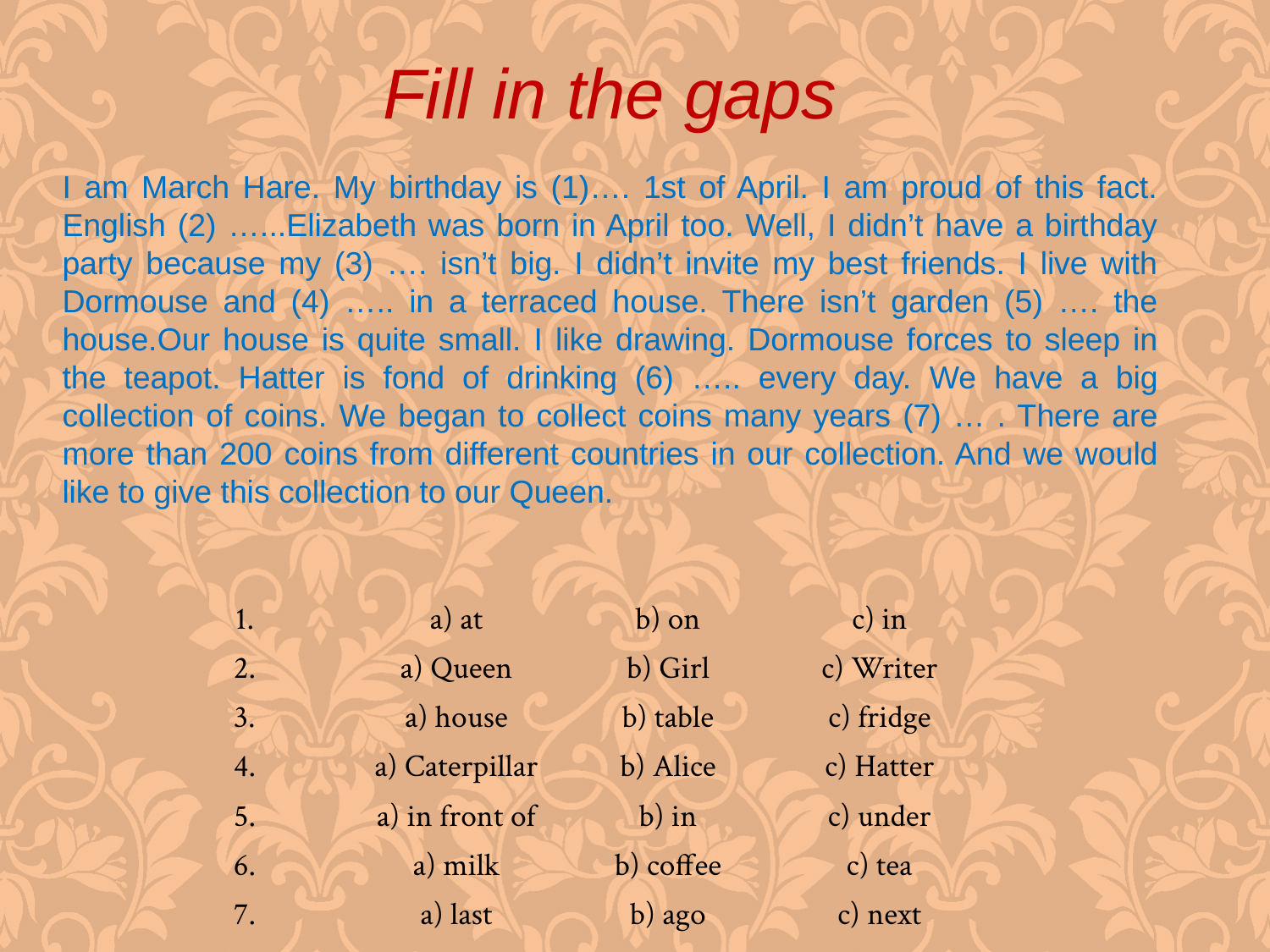

Fill in the gaps

I am March Hare. My birthday is (1)…. 1st of April. I am proud of this fact. English (2) …...Elizabeth was born in April too. Well, I didn’t have a birthday party because my (3) …. isn’t big. I didn’t invite my best friends. I live with Dormouse and (4) ….. in a terraced house. There isn’t garden (5) …. the house.Our house is quite small. I like drawing. Dormouse forces to sleep in the teapot. Hatter is fond of drinking (6) ….. every day. We have a big collection of coins. We began to collect coins many years (7) … . There are more than 200 coins from different countries in our collection. And we would like to give this collection to our Queen.
| 1. | a) at | b) on | c) in |
| --- | --- | --- | --- |
| 2. | a) Queen | b) Girl | c) Writer |
| 3. | a) house | b) table | c) fridge |
| 4. | a) Caterpillar | b) Alice | c) Hatter |
| 5. | a) in front of | b) in | c) under |
| 6. | a) milk | b) coffee | c) tea |
| 7. | a) last | b) ago | c) next |